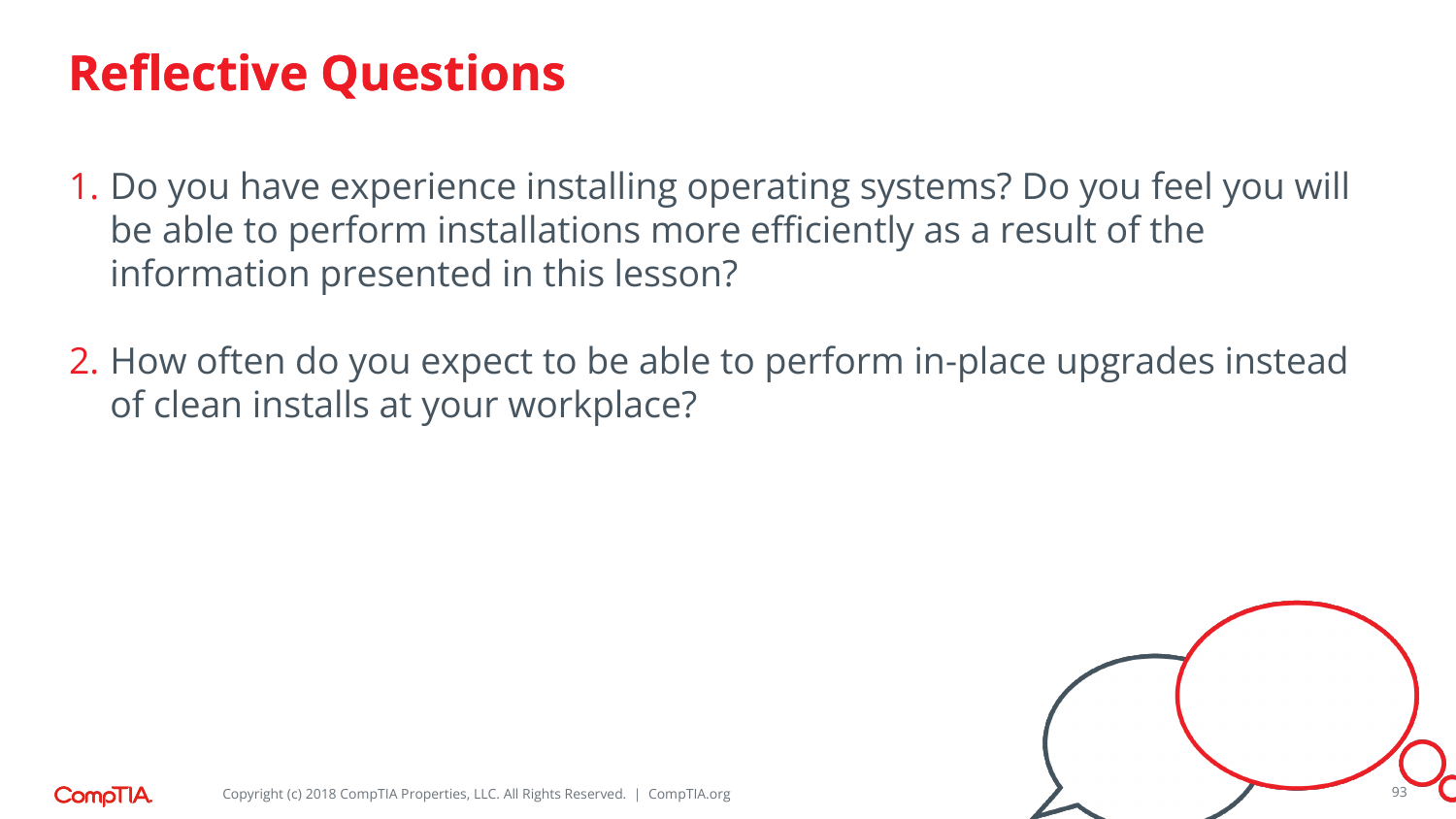

Do you have experience installing operating systems? Do you feel you will be able to perform installations more efficiently as a result of the information presented in this lesson?
How often do you expect to be able to perform in-place upgrades instead of clean installs at your workplace?
93